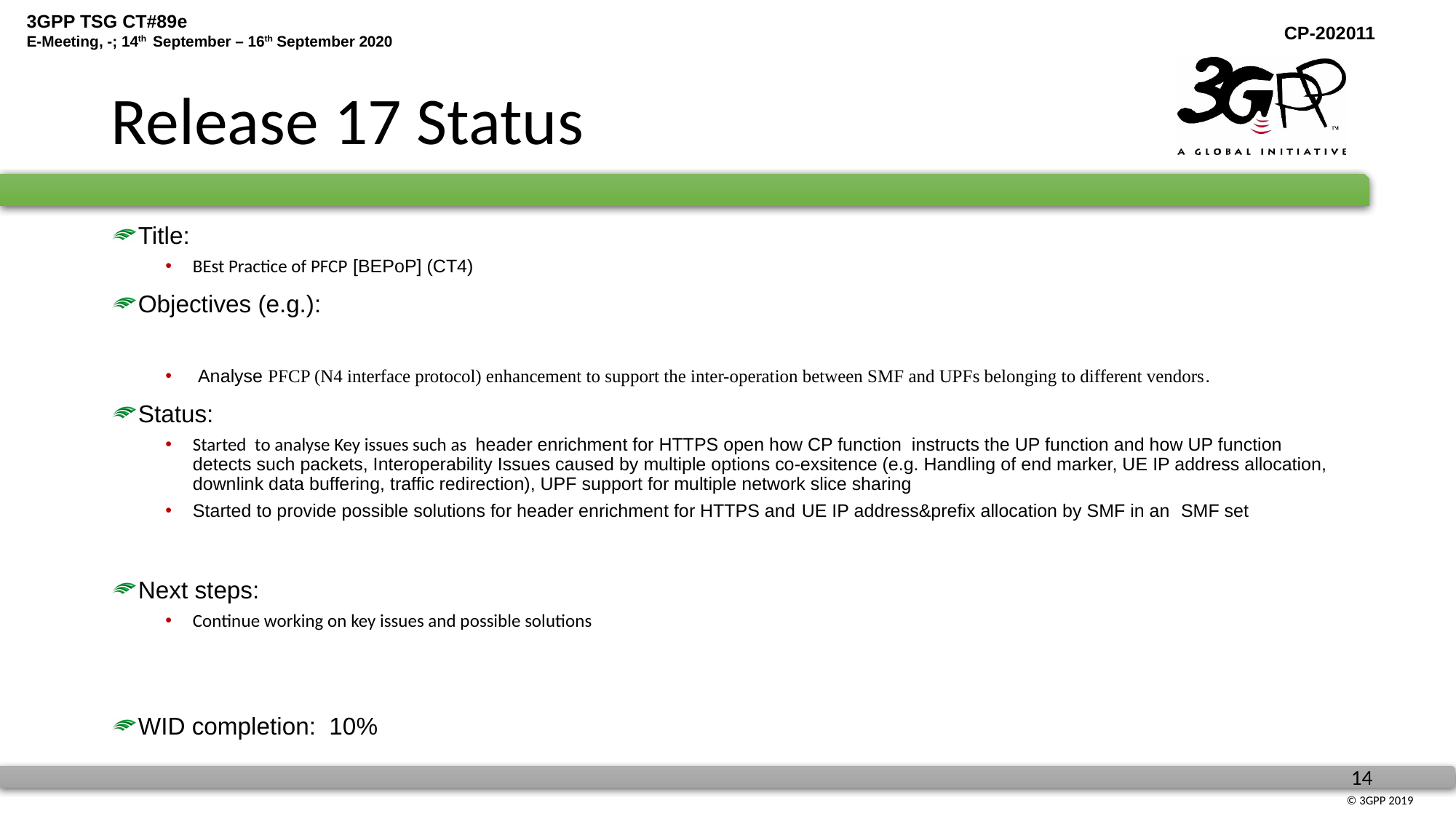

# Release 17 Status
Title:
BEst Practice of PFCP [BEPoP] (CT4)
Objectives (e.g.):

 Analyse PFCP (N4 interface protocol) enhancement to support the inter-operation between SMF and UPFs belonging to different vendors.
Status:
Started  to analyse Key issues such as  header enrichment for HTTPS open how CP function  instructs the UP function and how UP function detects such packets, Interoperability Issues caused by multiple options co-exsitence (e.g. Handling of end marker, UE IP address allocation, downlink data buffering, traffic redirection), UPF support for multiple network slice sharing
Started to provide possible solutions for header enrichment for HTTPS and UE IP address&prefix allocation by SMF in an  SMF set

Next steps:
Continue working on key issues and possible solutions

WID completion:  10%